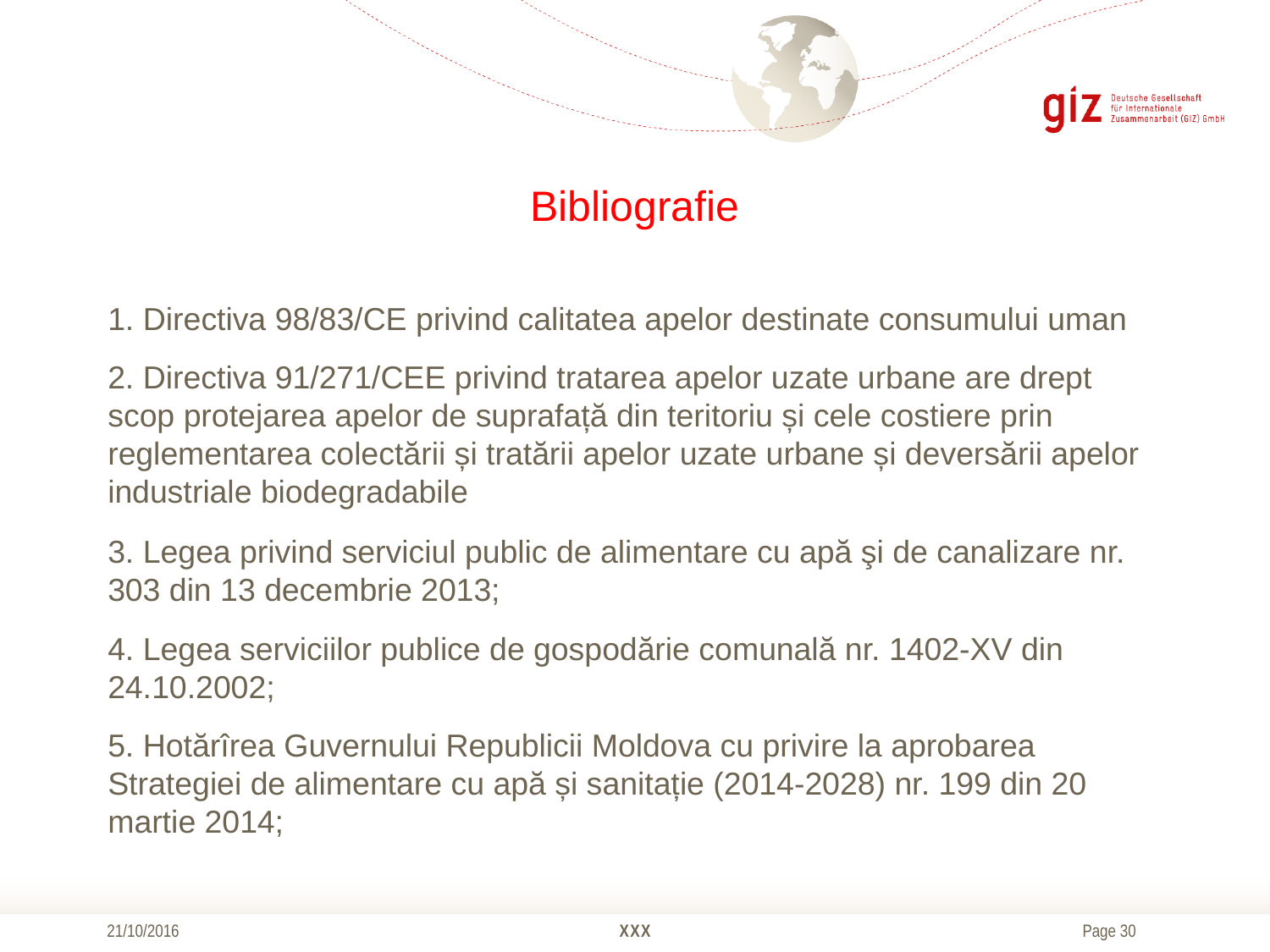

# Bibliografie
1. Directiva 98/83/CE privind calitatea apelor destinate consumului uman
2. Directiva 91/271/CEE privind tratarea apelor uzate urbane are drept scop protejarea apelor de suprafață din teritoriu și cele costiere prin reglementarea colectării și tratării apelor uzate urbane și deversării apelor industriale biodegradabile
3. Legea privind serviciul public de alimentare cu apă şi de canalizare nr. 303 din 13 decembrie 2013;
4. Legea serviciilor publice de gospodărie comunală nr. 1402-XV din 24.10.2002;
5. Hotărîrea Guvernului Republicii Moldova cu privire la aprobarea Strategiei de alimentare cu apă și sanitație (2014-2028) nr. 199 din 20 martie 2014;

21/10/2016
XXX